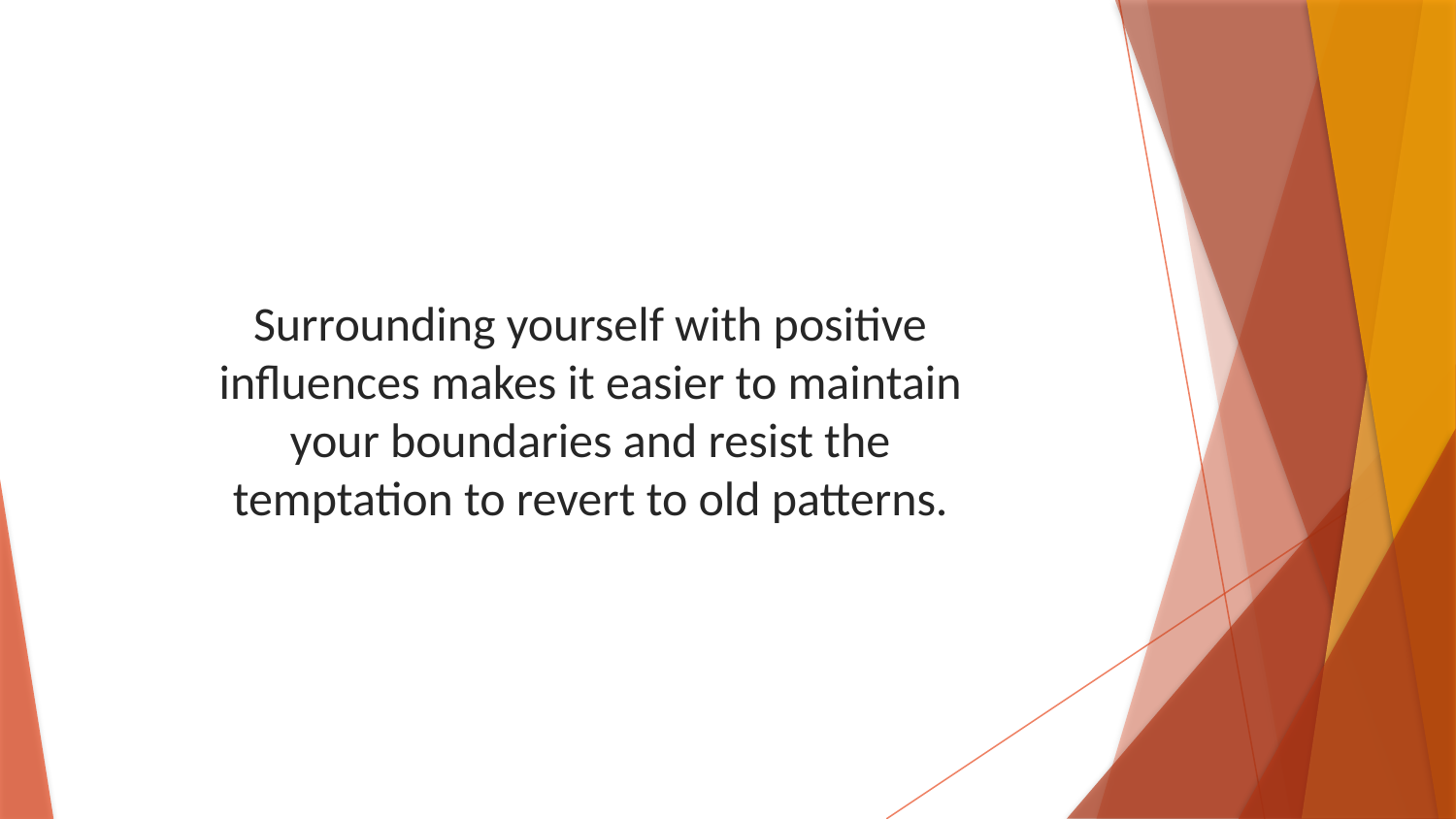

Surrounding yourself with positive influences makes it easier to maintain your boundaries and resist the temptation to revert to old patterns.